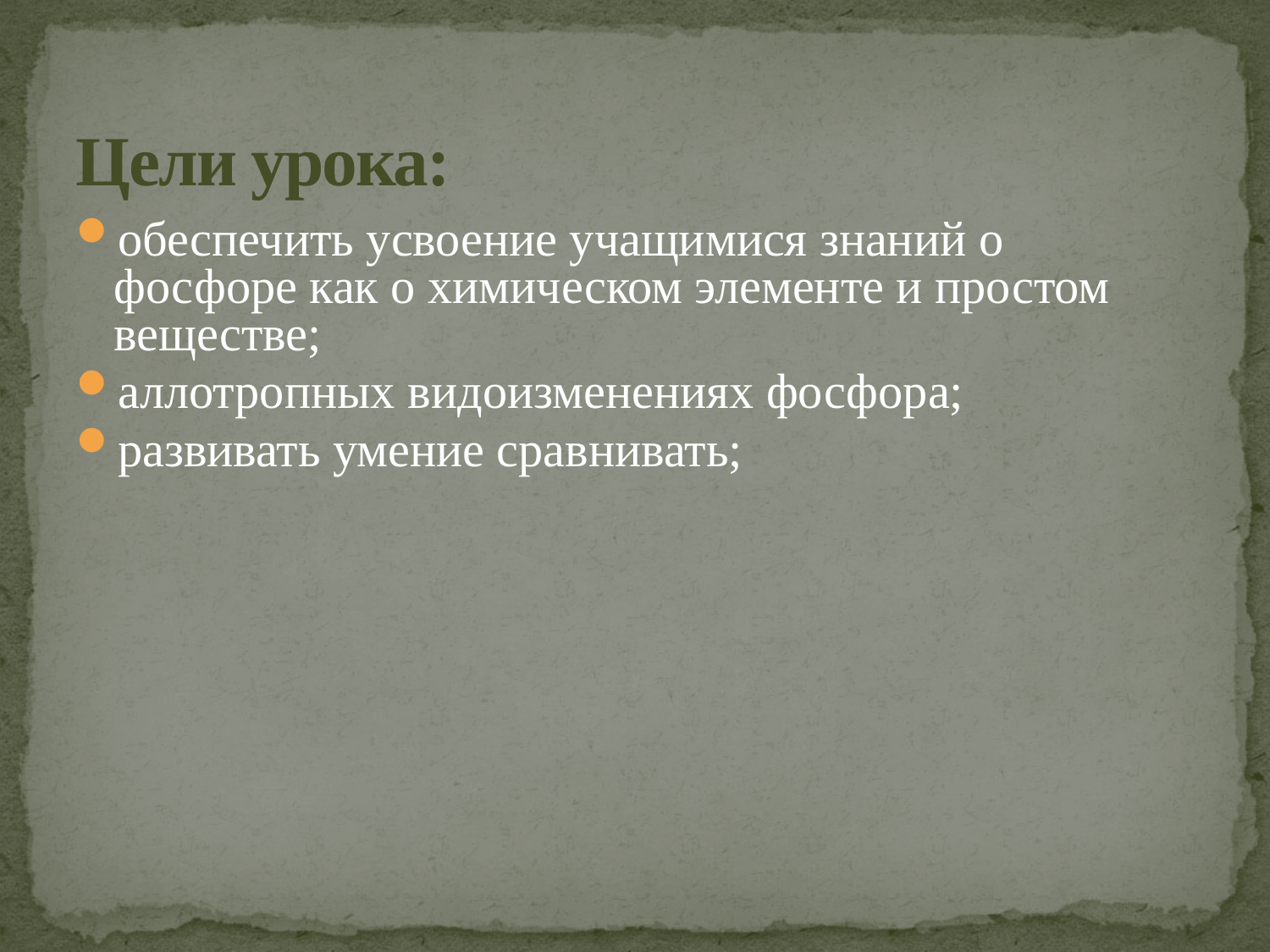

# Цели урока:
обеспечить усвоение учащимися знаний о фосфоре как о химическом элементе и простом веществе;
аллотропных видоизменениях фосфора;
развивать умение сравнивать;